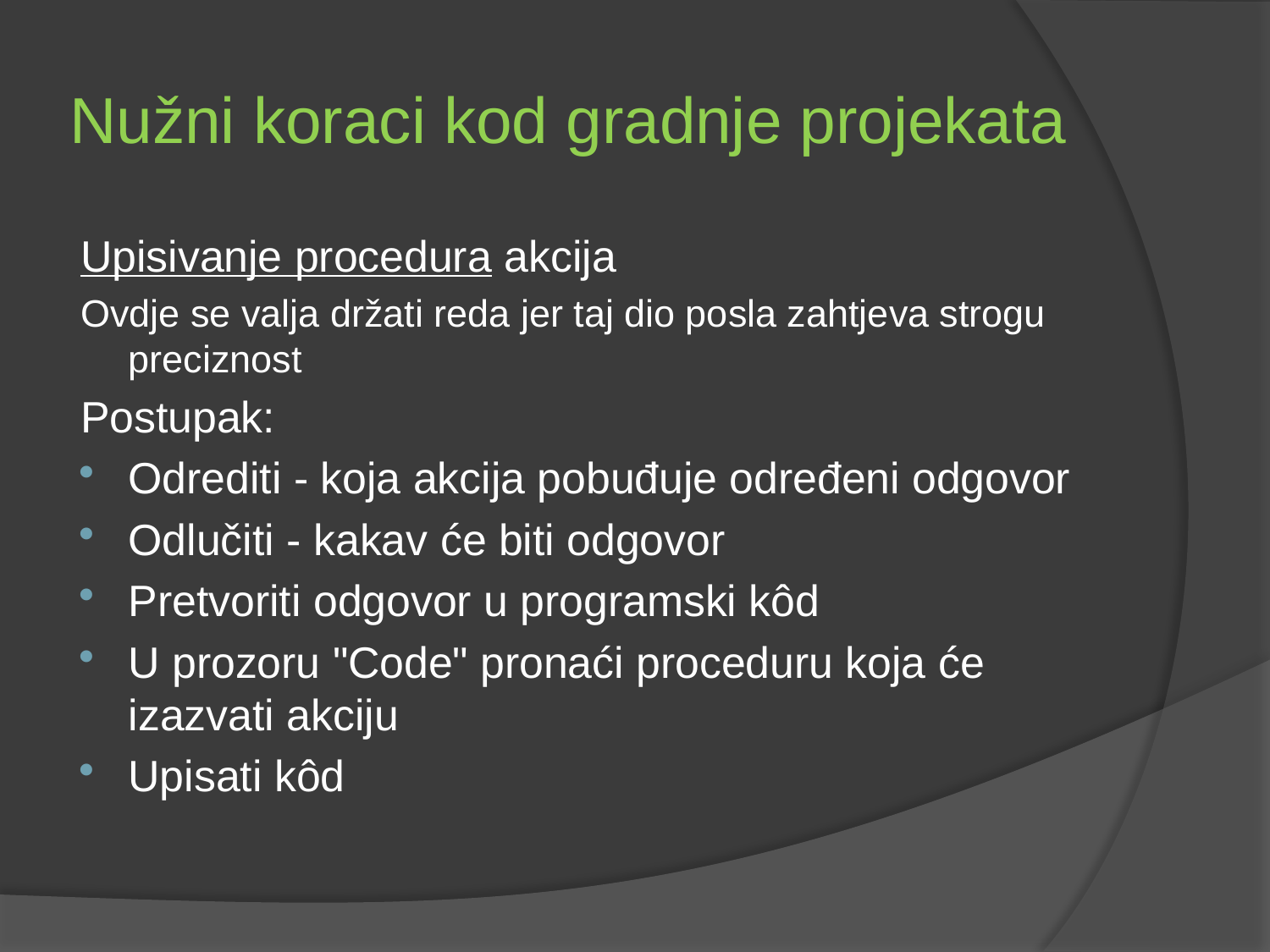

# Nužni koraci kod gradnje projekata
Upisivanje procedura akcija
Ovdje se valja držati reda jer taj dio posla zahtjeva strogu preciznost
Postupak:
Odrediti - koja akcija pobuđuje određeni odgovor
Odlučiti - kakav će biti odgovor
Pretvoriti odgovor u programski kôd
U prozoru "Code" pronaći proceduru koja će izazvati akciju
Upisati kôd